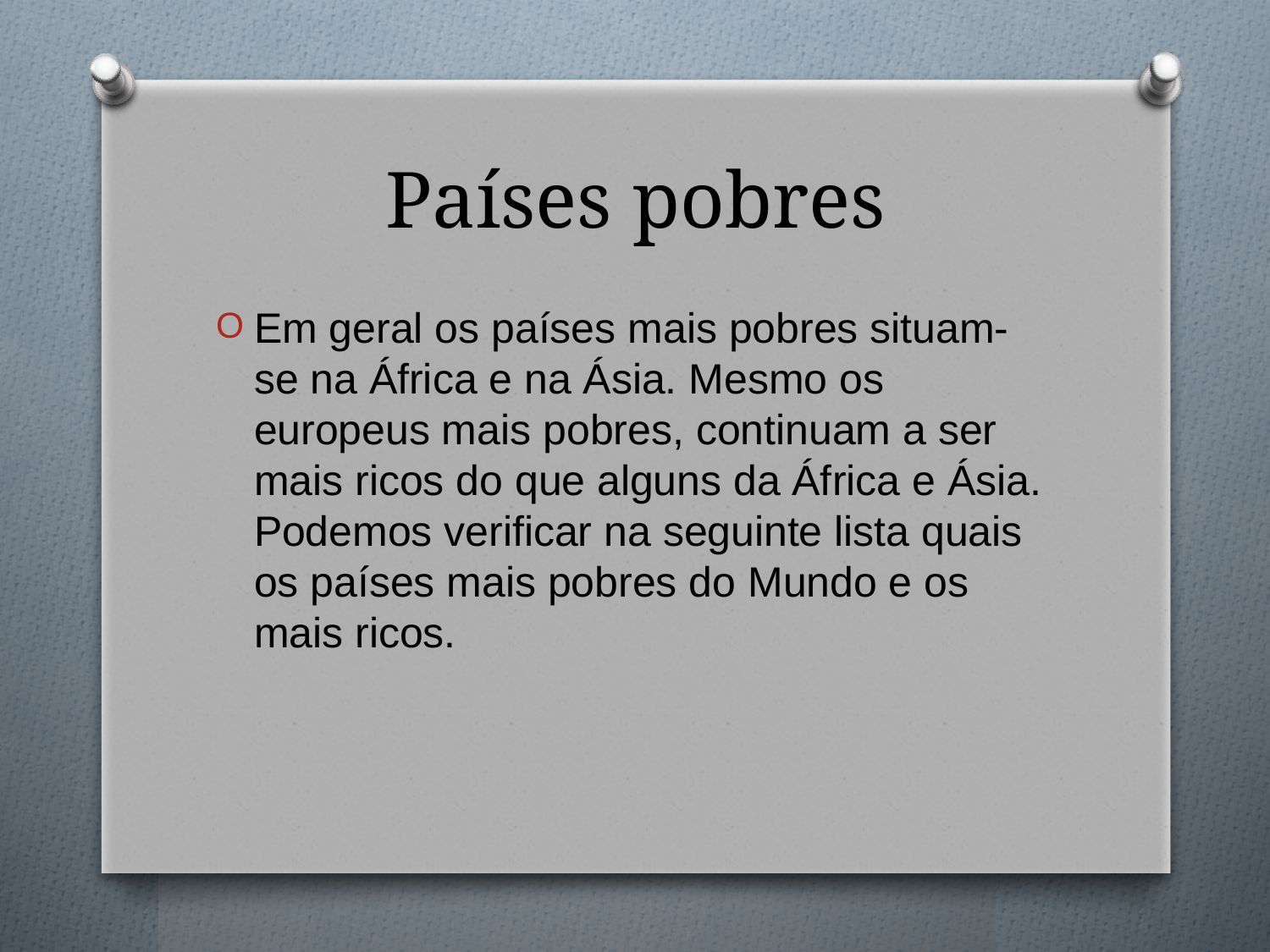

# Países pobres
Em geral os países mais pobres situam-se na África e na Ásia. Mesmo os europeus mais pobres, continuam a ser mais ricos do que alguns da África e Ásia. Podemos verificar na seguinte lista quais os países mais pobres do Mundo e os mais ricos.